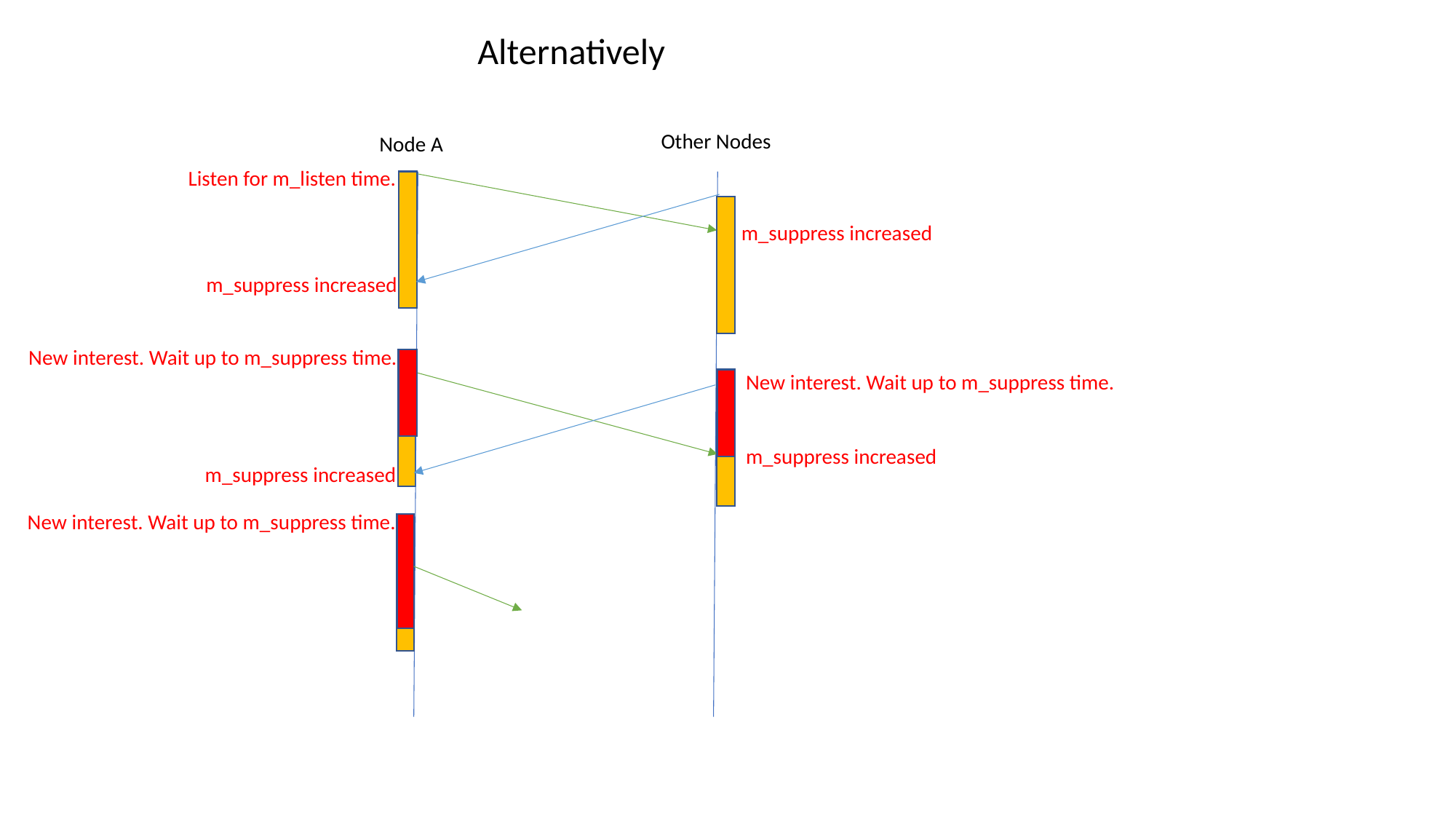

Alternatively
Other Nodes
Node A
Listen for m_listen time.

m_suppress increased
m_suppress increased
New interest. Wait up to m_suppress time.

New interest. Wait up to m_suppress time.

m_suppress increased
m_suppress increased
New interest. Wait up to m_suppress time.